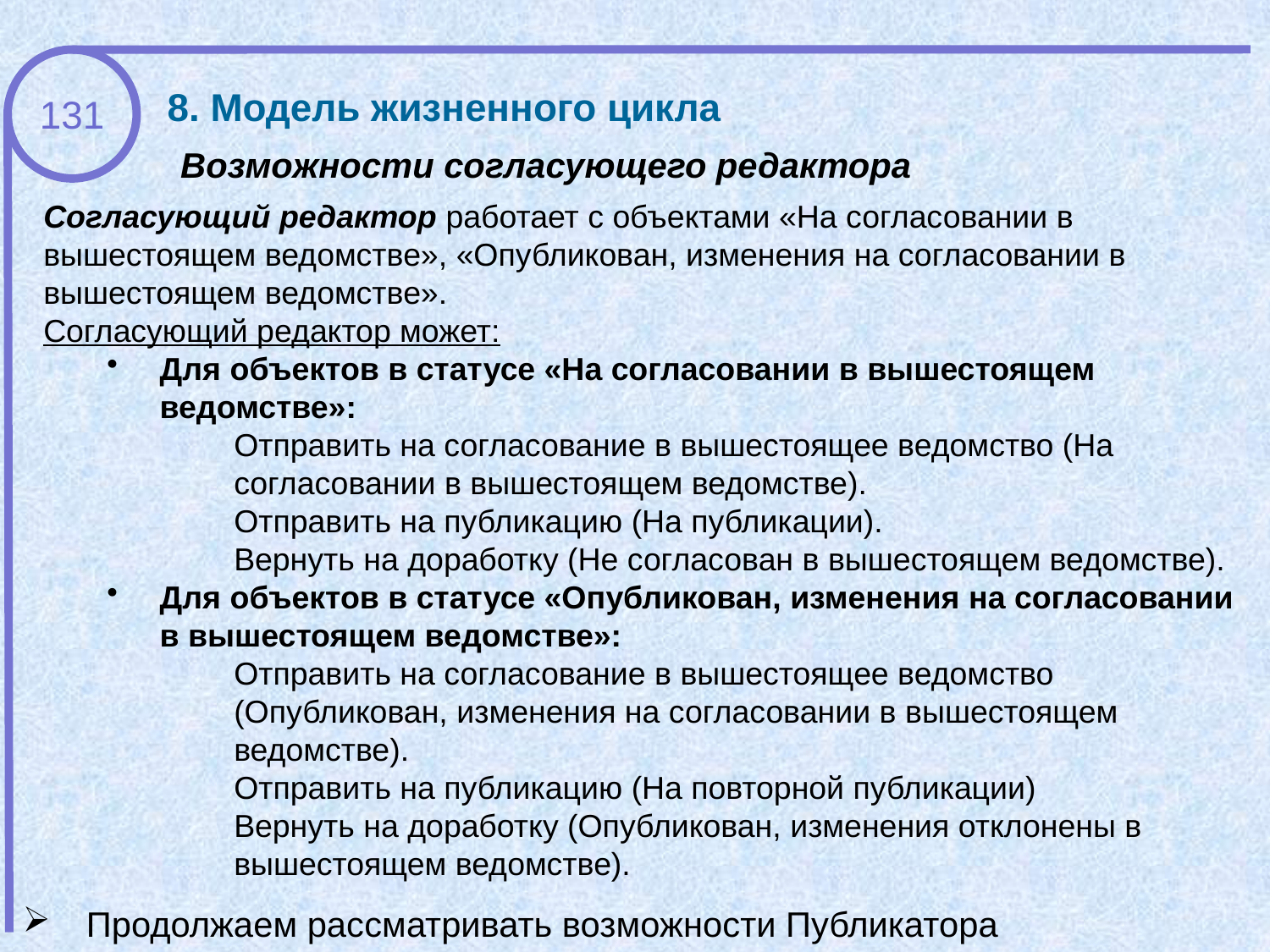

8. Модель жизненного цикла
131
Возможности согласующего редактора
Согласующий редактор работает с объектами «На согласовании в вышестоящем ведомстве», «Опубликован, изменения на согласовании в вышестоящем ведомстве».
Согласующий редактор может:
Для объектов в статусе «На согласовании в вышестоящем ведомстве»:
Отправить на согласование в вышестоящее ведомство (На согласовании в вышестоящем ведомстве).
Отправить на публикацию (На публикации).
Вернуть на доработку (Не согласован в вышестоящем ведомстве).
Для объектов в статусе «Опубликован, изменения на согласовании в вышестоящем ведомстве»:
Отправить на согласование в вышестоящее ведомство (Опубликован, изменения на согласовании в вышестоящем ведомстве).
Отправить на публикацию (На повторной публикации)
Вернуть на доработку (Опубликован, изменения отклонены в вышестоящем ведомстве).

Продолжаем рассматривать возможности Публикатора